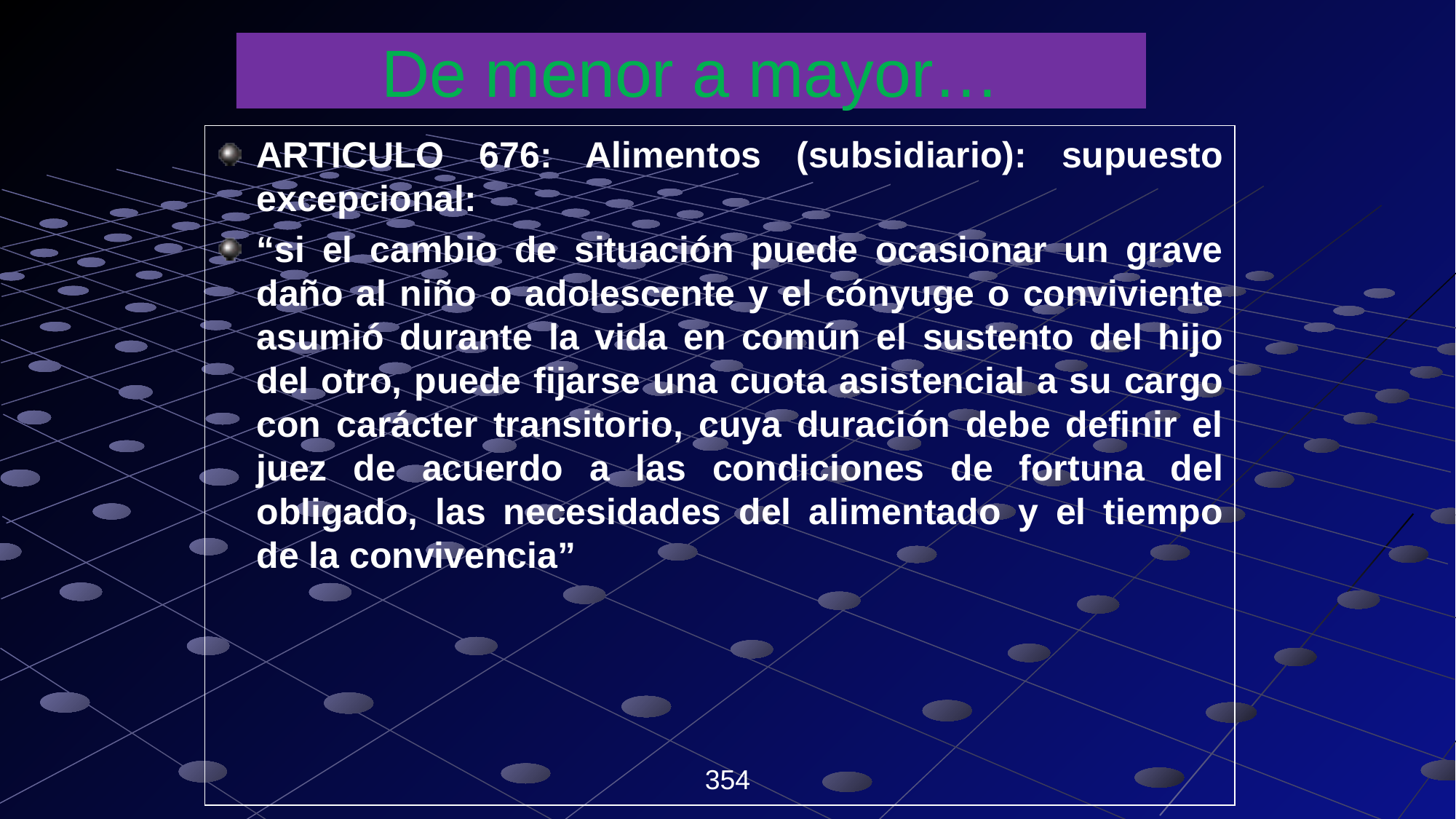

# De menor a mayor…
ARTICULO 676: Alimentos (subsidiario): supuesto excepcional:
“si el cambio de situación puede ocasionar un grave daño al niño o adolescente y el cónyuge o conviviente asumió durante la vida en común el sustento del hijo del otro, puede fijarse una cuota asistencial a su cargo con carácter transitorio, cuya duración debe definir el juez de acuerdo a las condiciones de fortuna del obligado, las necesidades del alimentado y el tiempo de la convivencia”

354